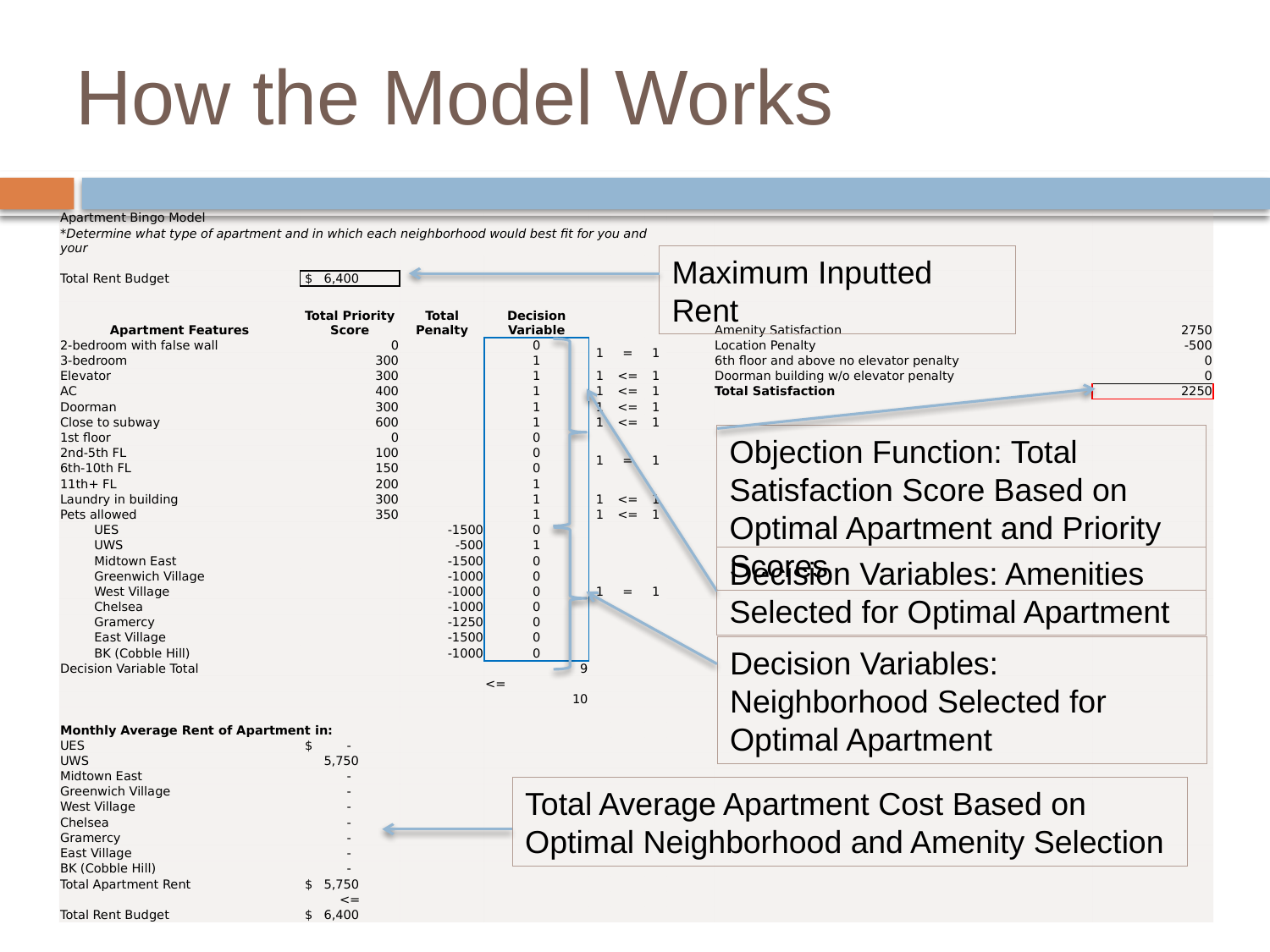

# How the Model Works
| Apartment Bingo Model |  |  |  |  |  |  |  |  |  |
| --- | --- | --- | --- | --- | --- | --- | --- | --- | --- |
| \*Determine what type of apartment and in which each neighborhood would best fit for you and your |  |  |  |  |  |  |  |  |  |
|  |  |  |  |  |  |  |  |  |  |
| Total Rent Budget | $ 6,400 |  |  |  |  |  |  |  |  |
|  |  |  |  |  |  |  |  |  |  |
| Apartment Features | Total Priority Score | Total Penalty | Decision Variable |  |  |  |  | Amenity Satisfaction | 2750 |
| 2-bedroom with false wall | 0 |  | 0 | 1 | = | 1 |  | Location Penalty | -500 |
| 3-bedroom | 300 |  | 1 |  |  |  |  | 6th floor and above no elevator penalty | 0 |
| Elevator | 300 |  | 1 | 1 | <= | 1 |  | Doorman building w/o elevator penalty | 0 |
| AC | 400 |  | 1 | 1 | <= | 1 |  | Total Satisfaction | 2250 |
| Doorman | 300 |  | 1 | 1 | <= | 1 |  |  |  |
| Close to subway | 600 |  | 1 | 1 | <= | 1 |  |  |  |
| 1st floor | 0 |  | 0 | 1 | = | 1 |  |  |  |
| 2nd-5th FL | 100 |  | 0 |  |  |  |  |  |  |
| 6th-10th FL | 150 |  | 0 |  |  |  |  |  |  |
| 11th+ FL | 200 |  | 1 |  |  |  |  |  |  |
| Laundry in building | 300 |  | 1 | 1 | <= | 1 |  |  |  |
| Pets allowed | 350 |  | 1 | 1 | <= | 1 |  |  |  |
| UES |  | -1500 | 0 | 1 | = | 1 |  |  |  |
| UWS |  | -500 | 1 |  |  |  |  |  |  |
| Midtown East |  | -1500 | 0 |  |  |  |  |  |  |
| Greenwich Village |  | -1000 | 0 |  |  |  |  |  |  |
| West Village |  | -1000 | 0 |  |  |  |  |  |  |
| Chelsea |  | -1000 | 0 |  |  |  |  |  |  |
| Gramercy |  | -1250 | 0 |  |  |  |  |  |  |
| East Village |  | -1500 | 0 |  |  |  |  |  |  |
| BK (Cobble Hill) |  | -1000 | 0 |  |  |  |  |  |  |
| Decision Variable Total |  |  | 9 |  |  |  |  |  |  |
|  |  |  | <= |  |  |  |  |  |  |
|  |  |  | 10 |  |  |  |  |  |  |
|  |  |  |  |  |  |  |  |  |  |
| Monthly Average Rent of Apartment in: |  |  |  |  |  |  |  |  |  |
| UES | $ - |  |  |  |  |  |  |  |  |
| UWS | 5,750 |  |  |  |  |  |  |  |  |
| Midtown East | - |  |  |  |  |  |  |  |  |
| Greenwich Village | - |  |  |  |  |  |  |  |  |
| West Village | - |  |  |  |  |  |  |  |  |
| Chelsea | - |  |  |  |  |  |  |  |  |
| Gramercy | - |  |  |  |  |  |  |  |  |
| East Village | - |  |  |  |  |  |  |  |  |
| BK (Cobble Hill) | - |  |  |  |  |  |  |  |  |
| Total Apartment Rent | $ 5,750 |  |  |  |  |  |  |  |  |
|  | <= |  |  |  |  |  |  |  |  |
| Total Rent Budget | $ 6,400 |  |  |  |  |  |  |  |  |
Maximum Inputted Rent

Objection Function: Total Satisfaction Score Based on Optimal Apartment and Priority Scores

Decision Variables: Amenities Selected for Optimal Apartment
Decision Variables: Neighborhood Selected for Optimal Apartment
Total Average Apartment Cost Based on Optimal Neighborhood and Amenity Selection